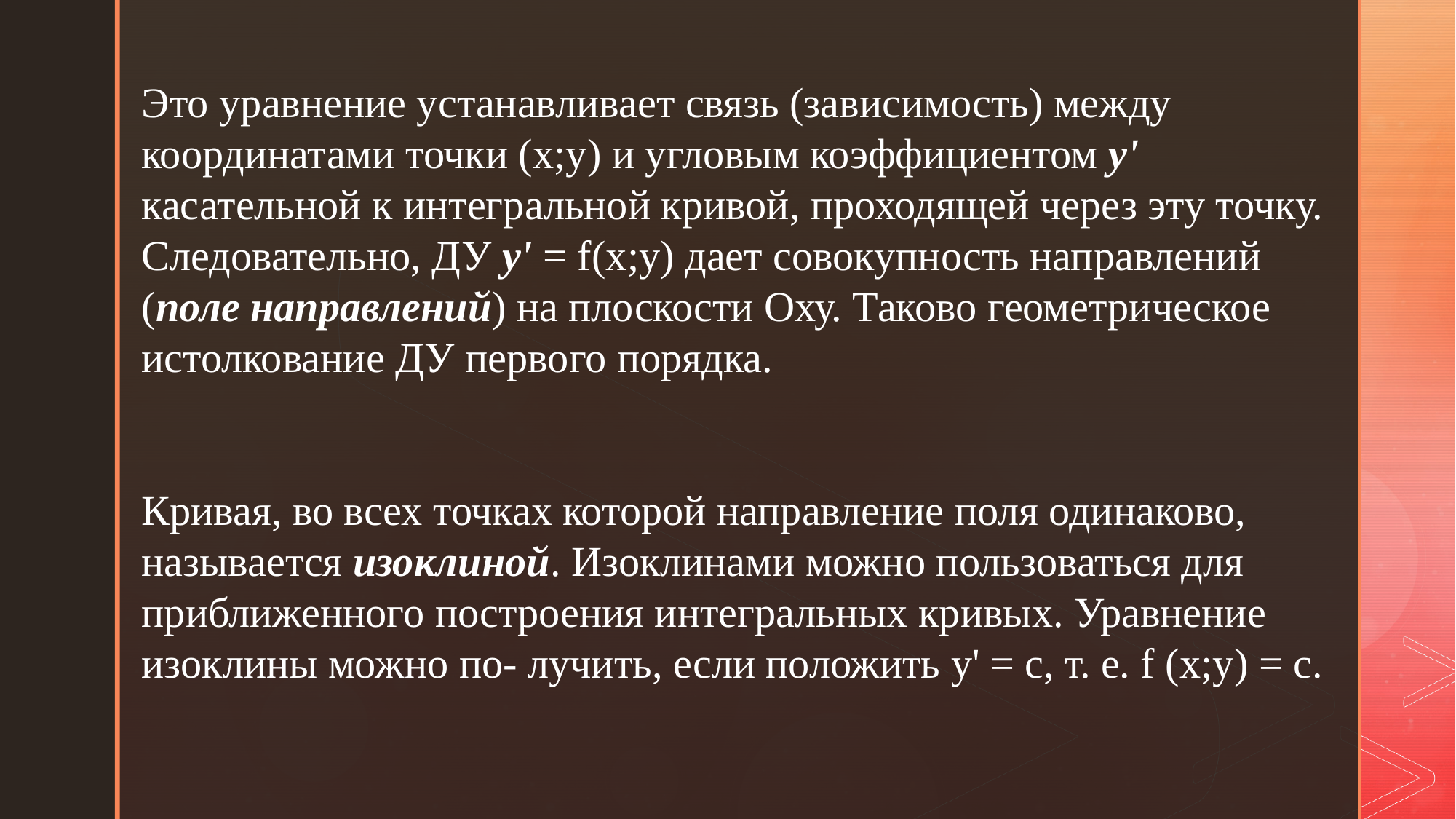

Это уравнение устанавливает связь (зависимость) между координатами точки (x;y) и угловым коэффициентом y' касательной к интегральной кривой, проходящей через эту точку. Следовательно, ДУ y' = f(x;y) дает совокупность направлений (поле направлений) на плоскости Оху. Таково геометрическое истолкование ДУ первого порядка.

Кривая, во всех точках которой направление поля одинаково, называется изоклиной. Изоклинами можно пользоваться для приближенного построения интегральных кривых. Уравнение изоклины можно по- лучить, если положить у' = с, т. е. f (x;y) = c.